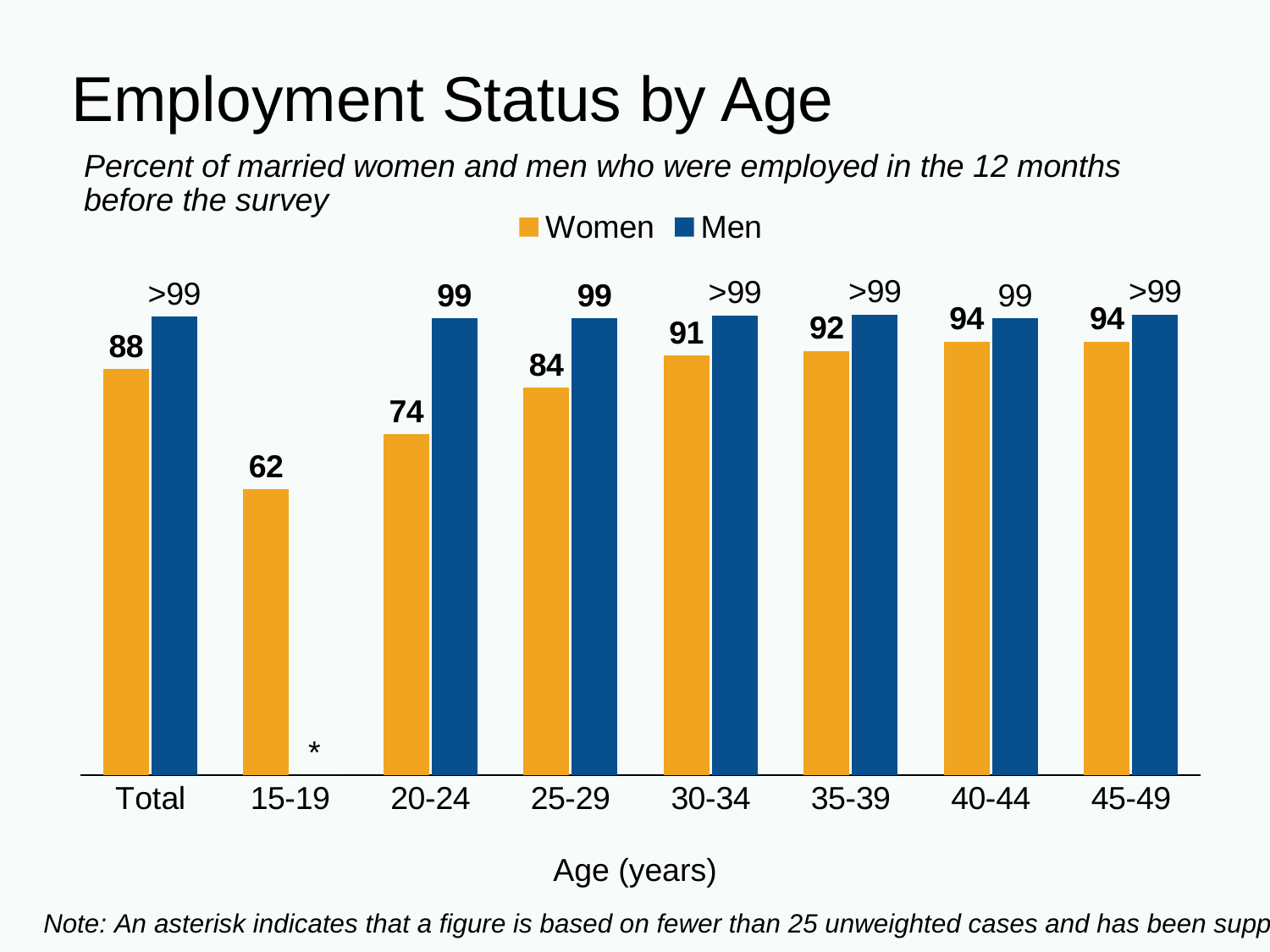

# Employment Status by Age
Percent of married women and men who were employed in the 12 months before the survey

### Chart

| Category | Women | Men |
|---|---|---|
| Total | 88.0 | 99.5 |
| 15-19 | 62.0 | 0.0 |
| 20-24 | 74.0 | 99.0 |
| 25-29 | 84.0 | 99.0 |
| 30-34 | 91.0 | 99.7 |
| 35-39 | 92.0 | 99.9 |
| 40-44 | 94.0 | 99.0 |
| 45-49 | 94.0 | 99.9 |
Age (years)
Note: An asterisk indicates that a figure is based on fewer than 25 unweighted cases and has been suppressed